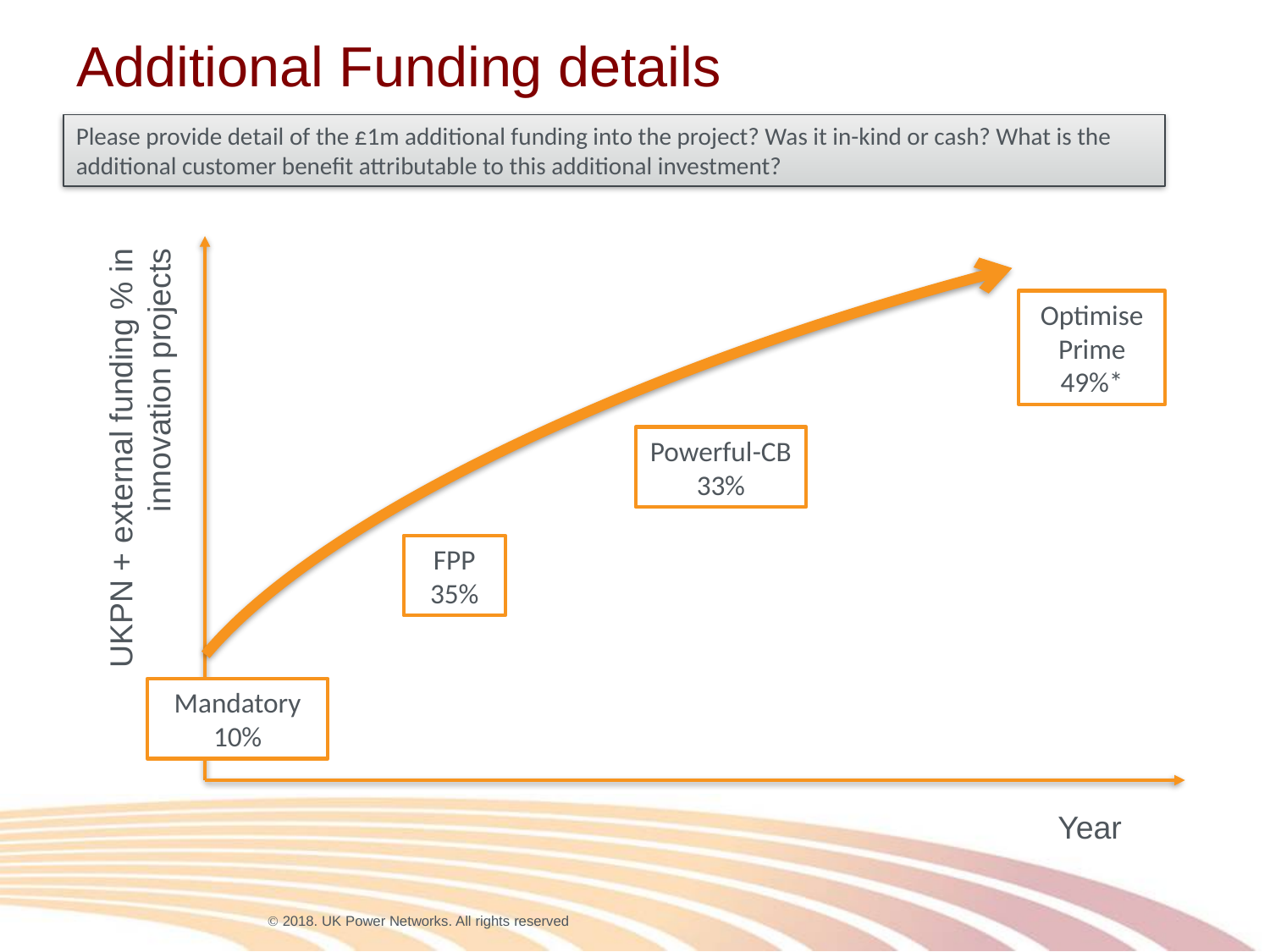

Additional Funding details
Please provide detail of the £1m additional funding into the project? Was it in-kind or cash? What is the additional customer benefit attributable to this additional investment?

Optimise Prime
49%*
Powerful-CB
33%
UKPN + external funding % in innovation projects
FPP
35%
Mandatory
10%
Year